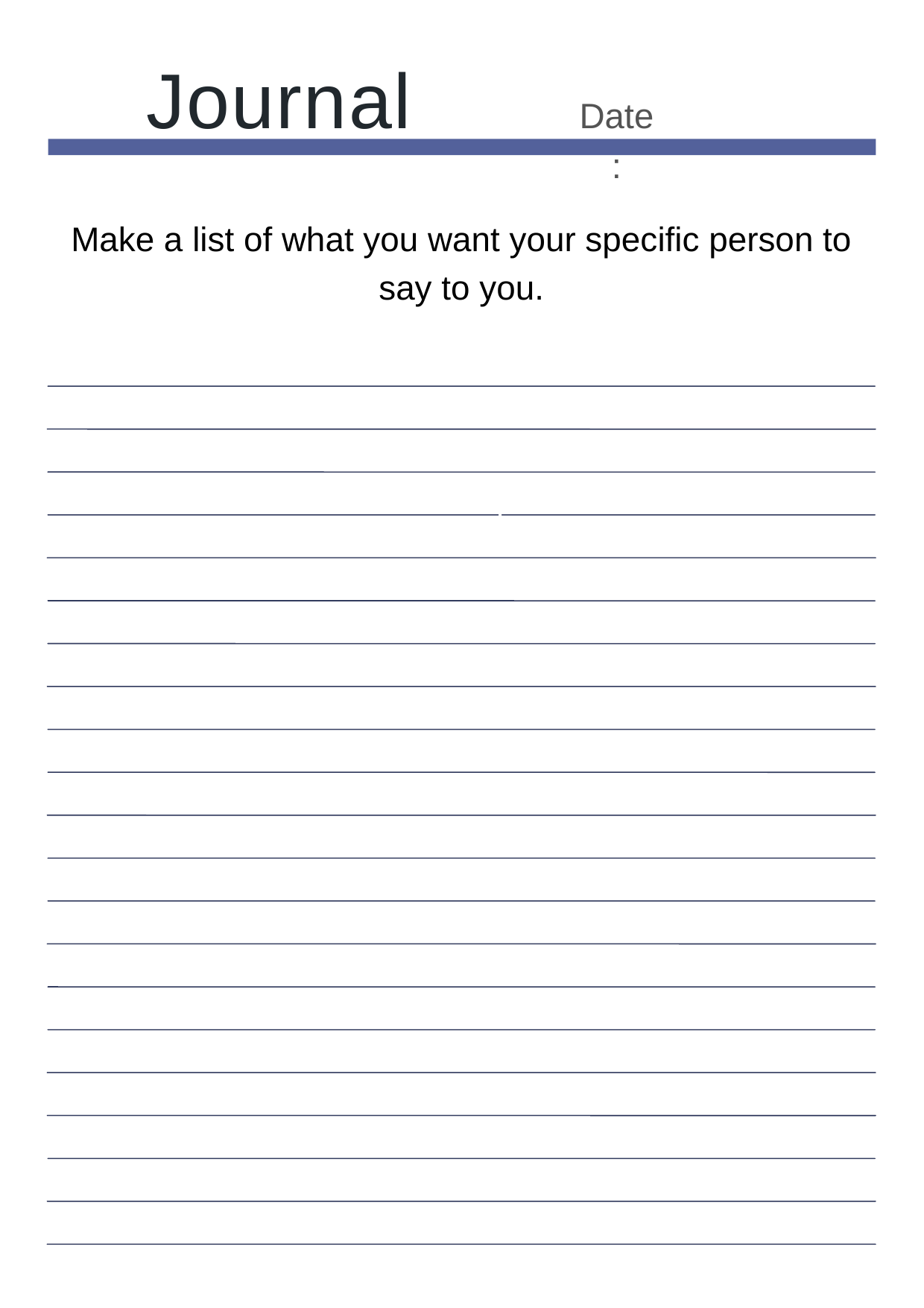

Journal
Date:

Make a list of what you want your specific person to say to you.

Journal Prompt Here